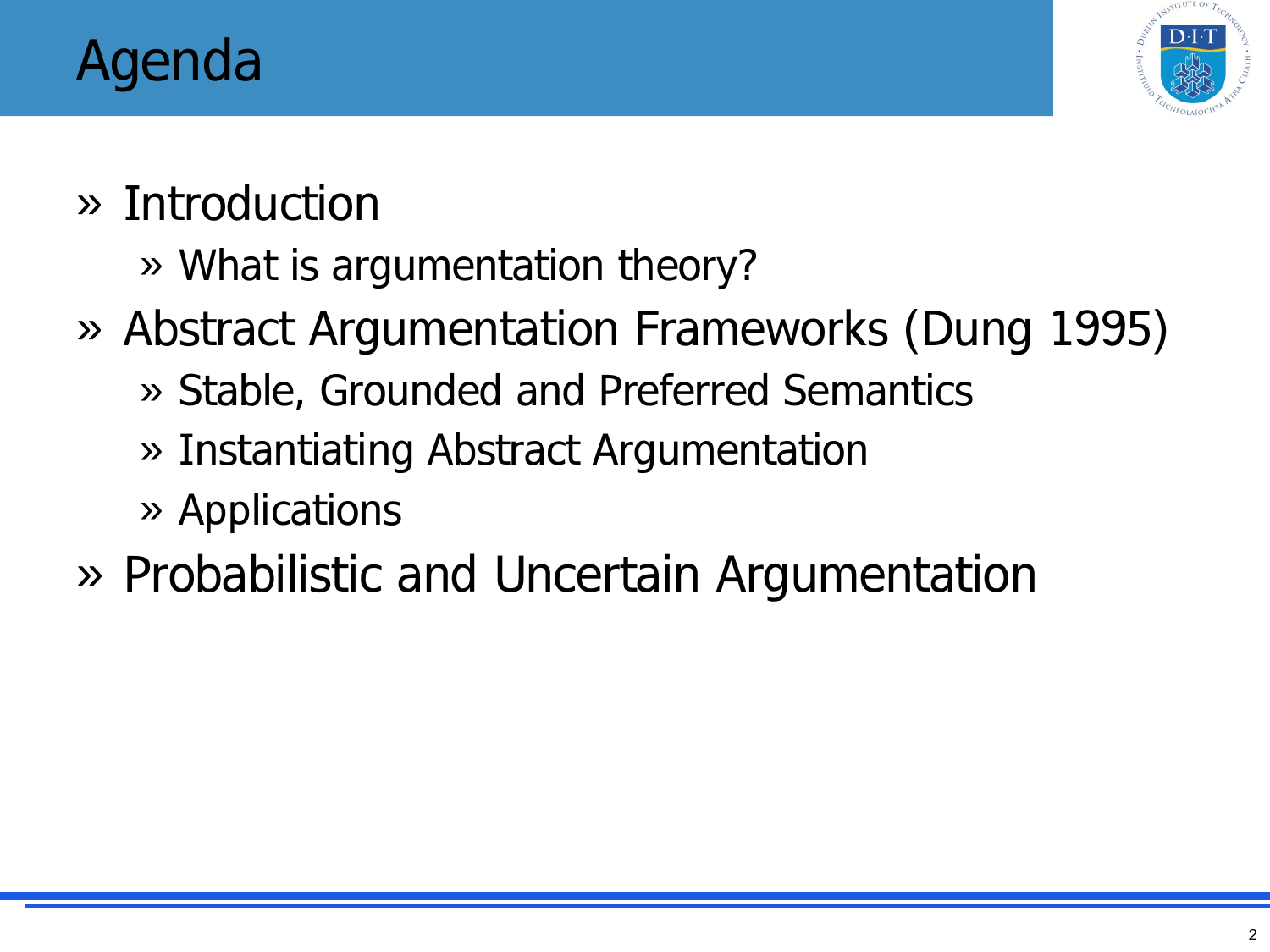

# Agenda
Introduction
What is argumentation theory?
Abstract Argumentation Frameworks (Dung 1995)
Stable, Grounded and Preferred Semantics
Instantiating Abstract Argumentation
Applications
Probabilistic and Uncertain Argumentation

2